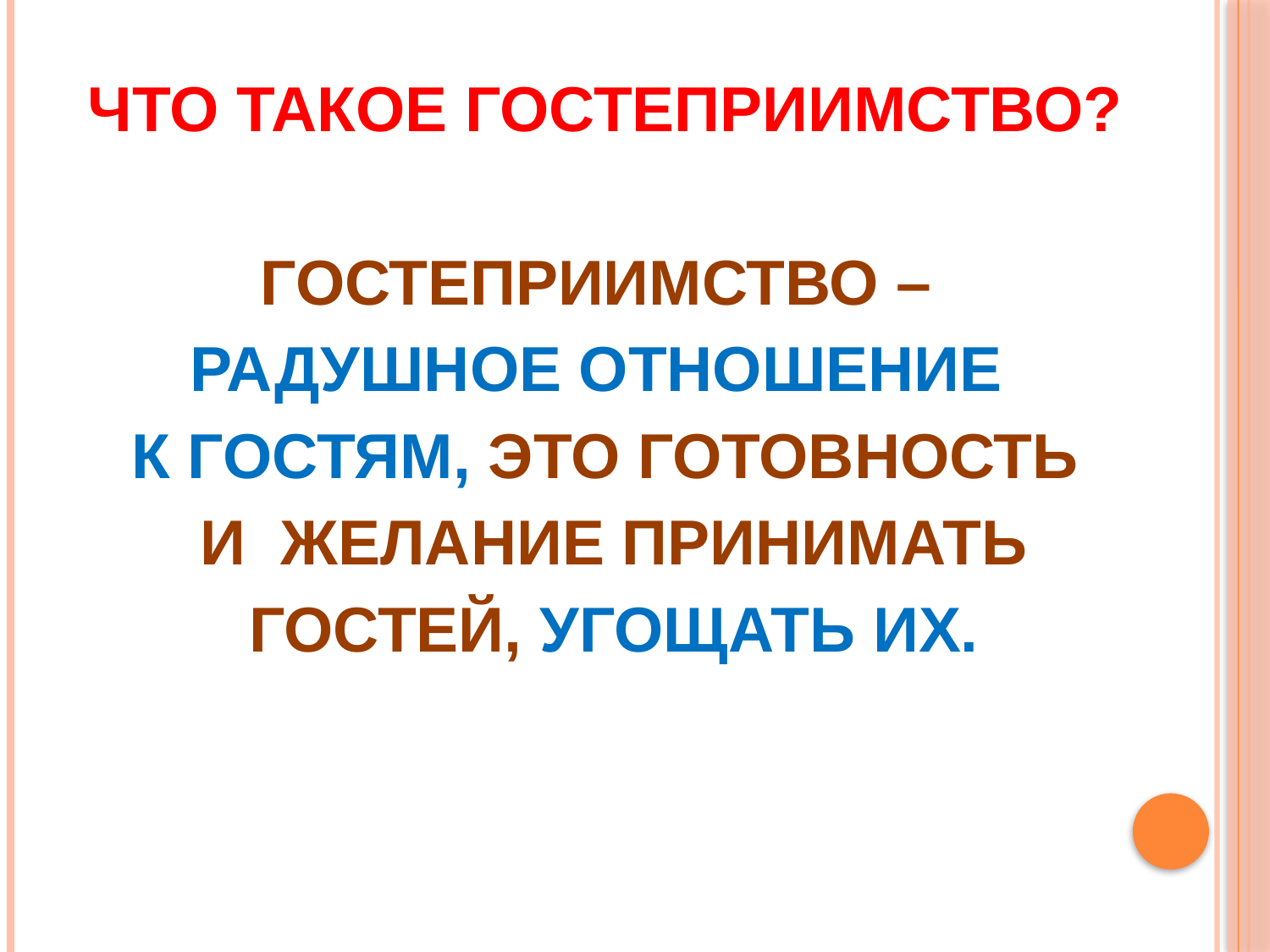

Что такое гостеприимство?

Гостеприимство –
радушное отношение
к гостям, это готовность
 и  желание принимать
 гостей, угощать их.